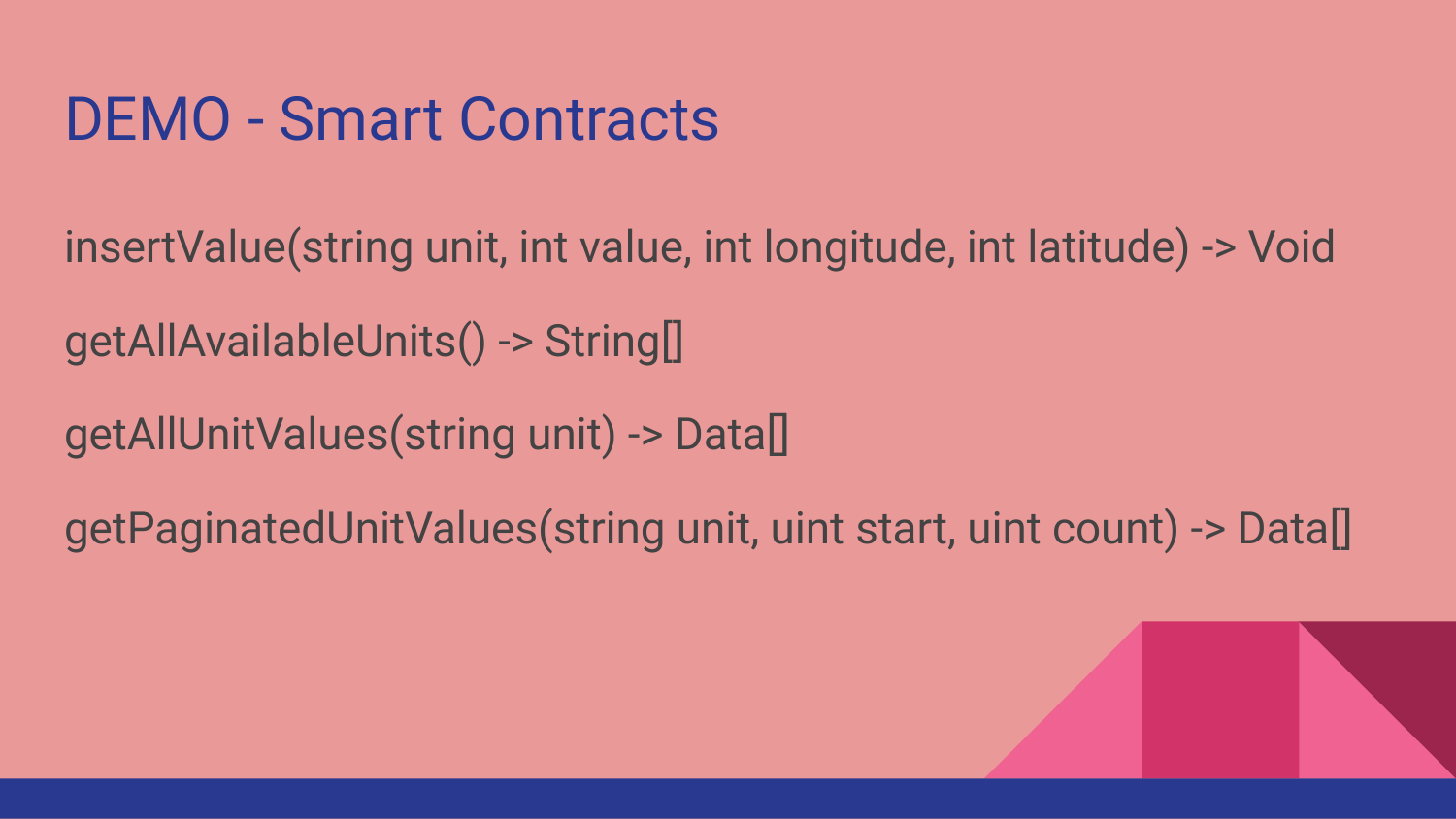

# DEMO - Smart Contracts
insertValue(string unit, int value, int longitude, int latitude) -> Void
getAllAvailableUnits() -> String[]
getAllUnitValues(string unit) -> Data[]
getPaginatedUnitValues(string unit, uint start, uint count) -> Data[]